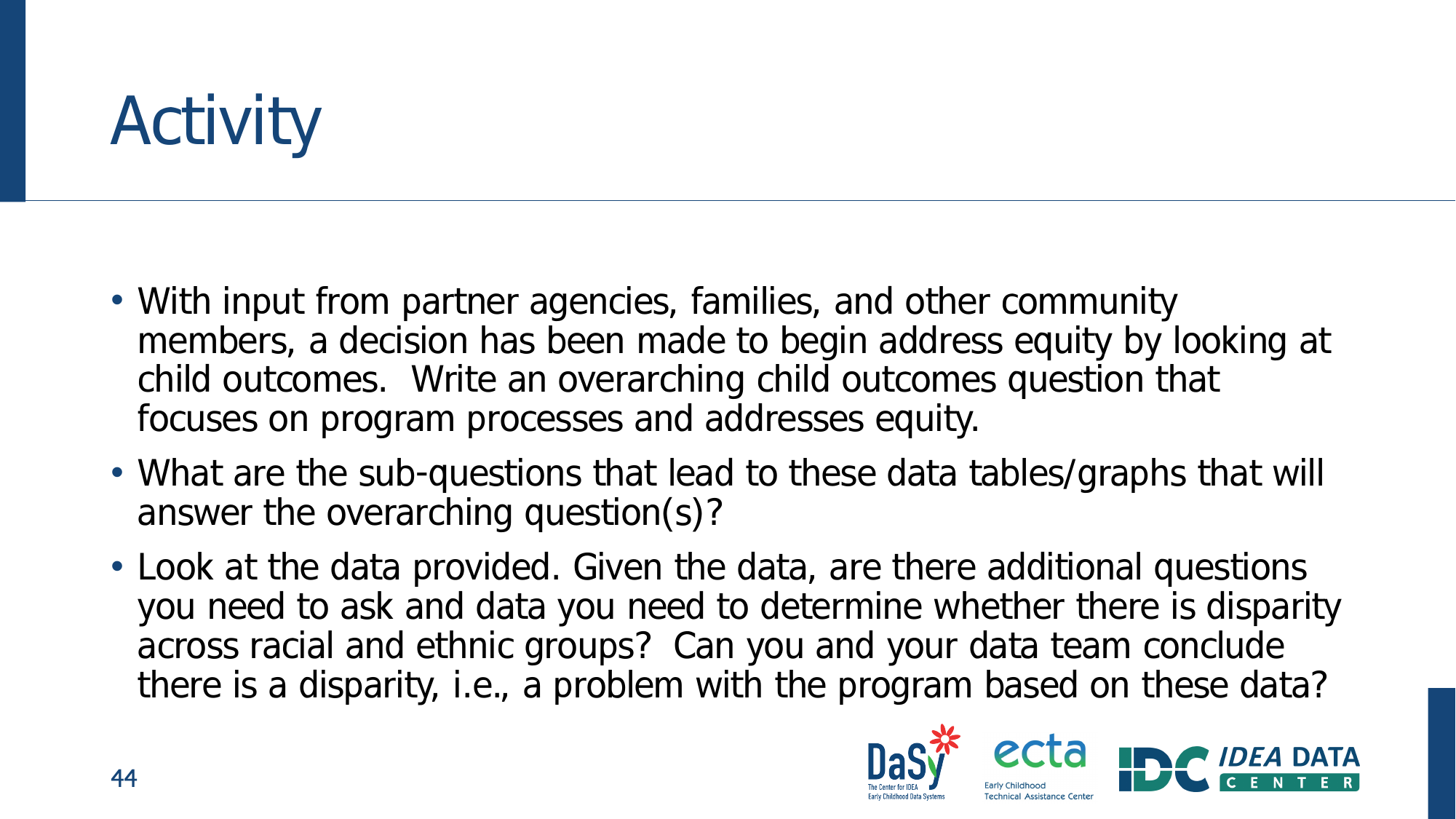

# Activity continued

With input from partner agencies, families, and other community members, a decision has been made to begin address equity by looking at child outcomes.  Write an overarching child outcomes question that focuses on program processes and addresses equity.
What are the sub-questions that lead to these data tables/graphs that will answer the overarching question(s)?
Look at the data provided. Given the data, are there additional questions you need to ask and data you need to determine whether there is disparity across racial and ethnic groups?  Can you and your data team conclude there is a disparity, i.e., a problem with the program based on these data?